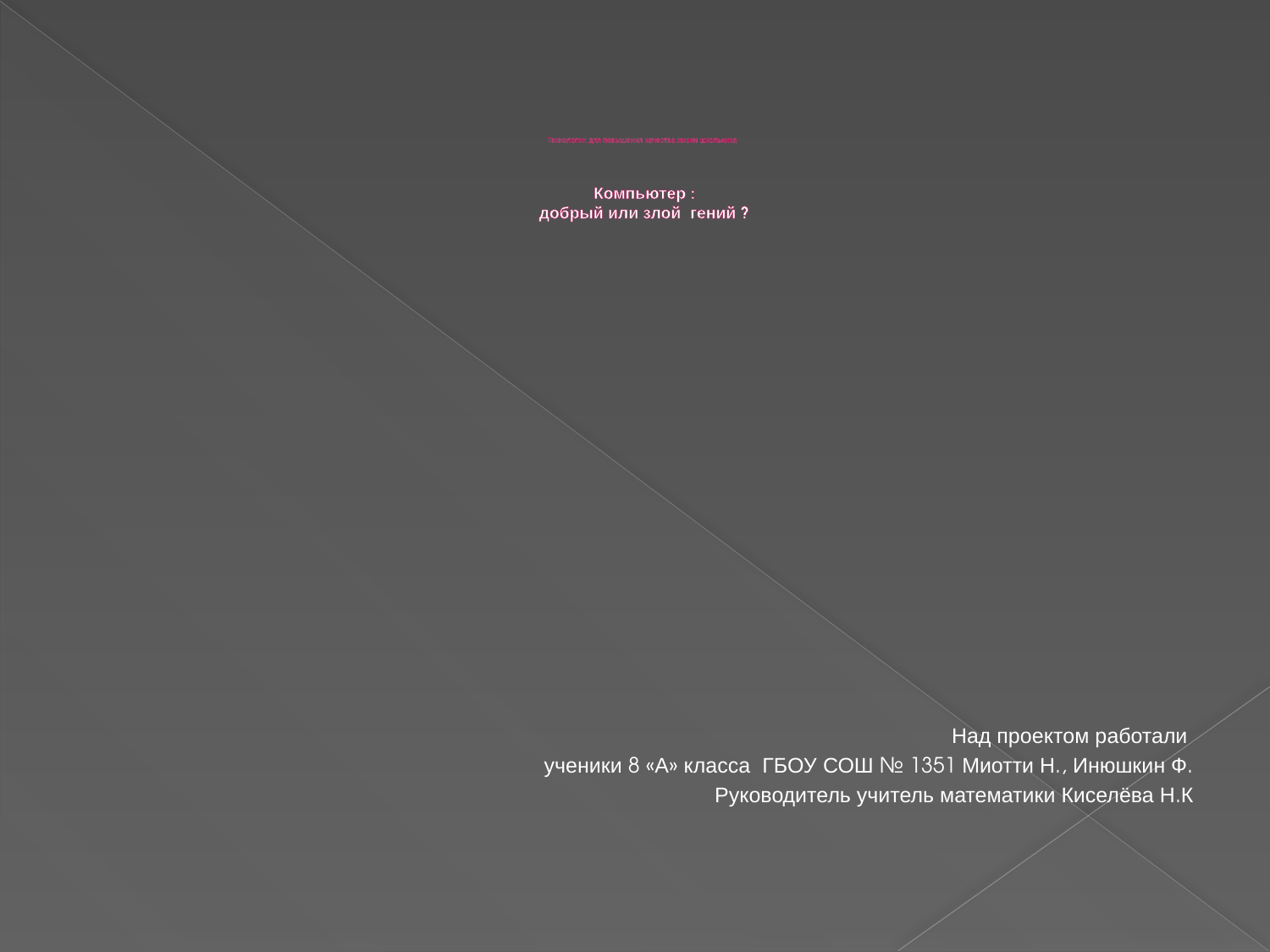

# Технологии для повышения качества жизни школьника Компьютер : добрый или злой  гений ?
Над проектом работали
ученики 8 «А» класса  ГБОУ СОШ № 1351 Миотти Н., Инюшкин Ф.
Руководитель учитель математики Киселёва Н.К